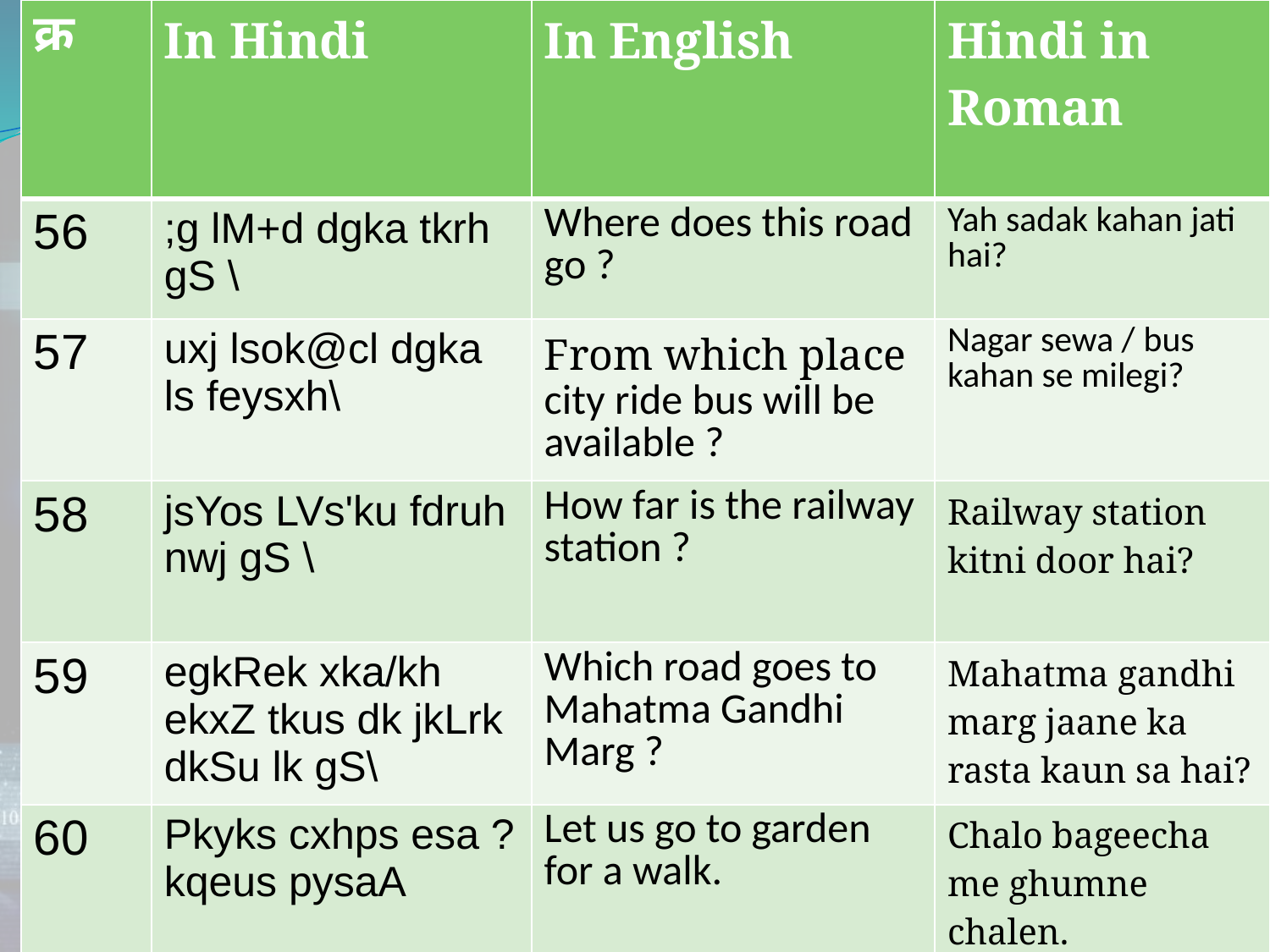

| क्र | In Hindi | In English | Hindi in Roman |
| --- | --- | --- | --- |
| 56 | ;g lM+d dgka tkrh gS \ | Where does this road go ? | Yah sadak kahan jati hai? |
| 57 | uxj lsok@cl dgka ls feysxh\ | From which place city ride bus will be available ? | Nagar sewa / bus kahan se milegi? |
| 58 | jsYos LVs'ku fdruh nwj gS \ | How far is the railway station ? | Railway station kitni door hai? |
| 59 | egkRek xka/kh ekxZ tkus dk jkLrk dkSu lk gS\ | Which road goes to Mahatma Gandhi Marg ? | Mahatma gandhi marg jaane ka rasta kaun sa hai? |
| 60 | Pkyks cxhps esa ?kqeus pysaA | Let us go to garden for a walk. | Chalo bageecha me ghumne chalen. |
#